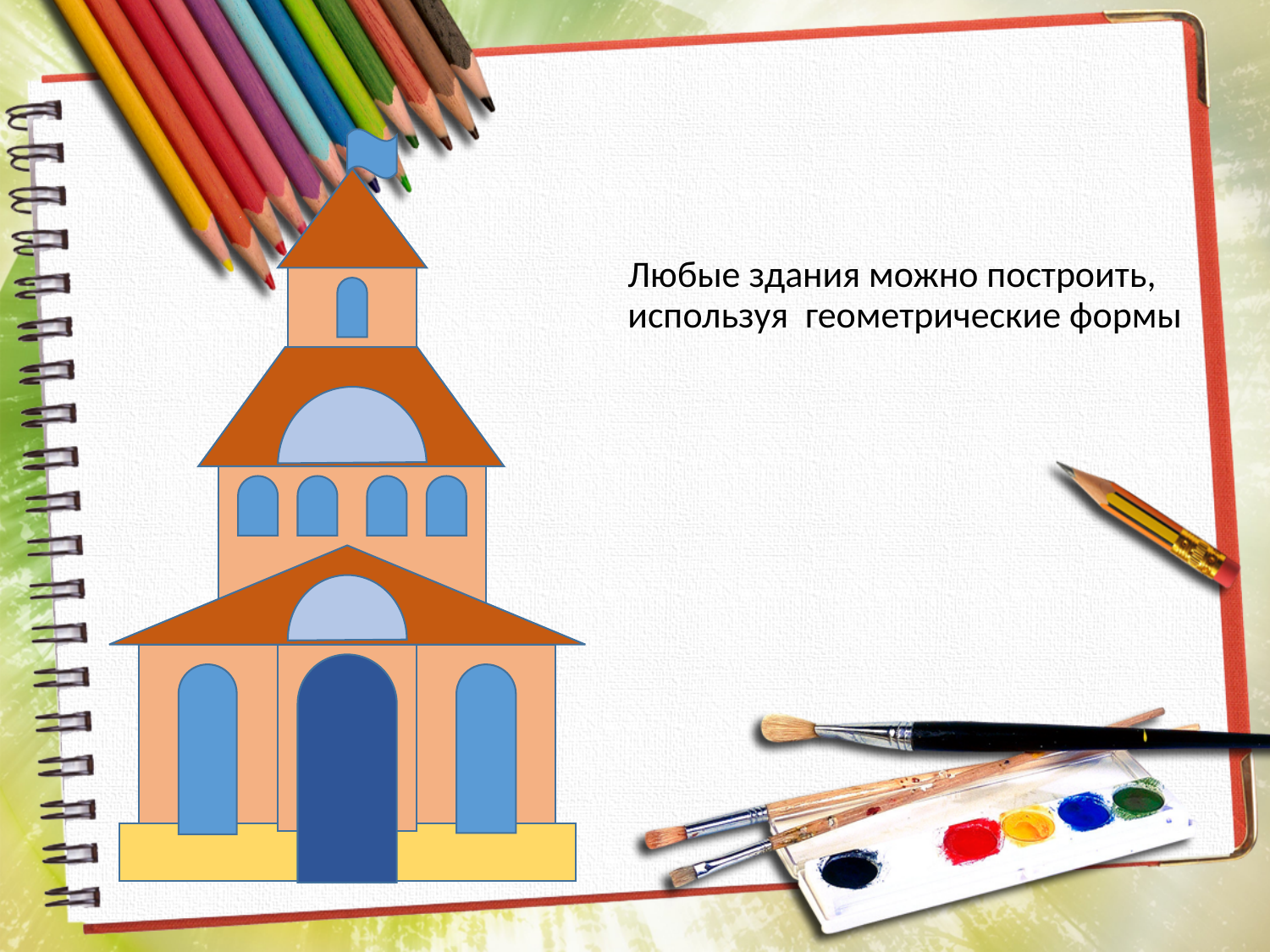

# Любые здания можно построить, используя  геометрические формы